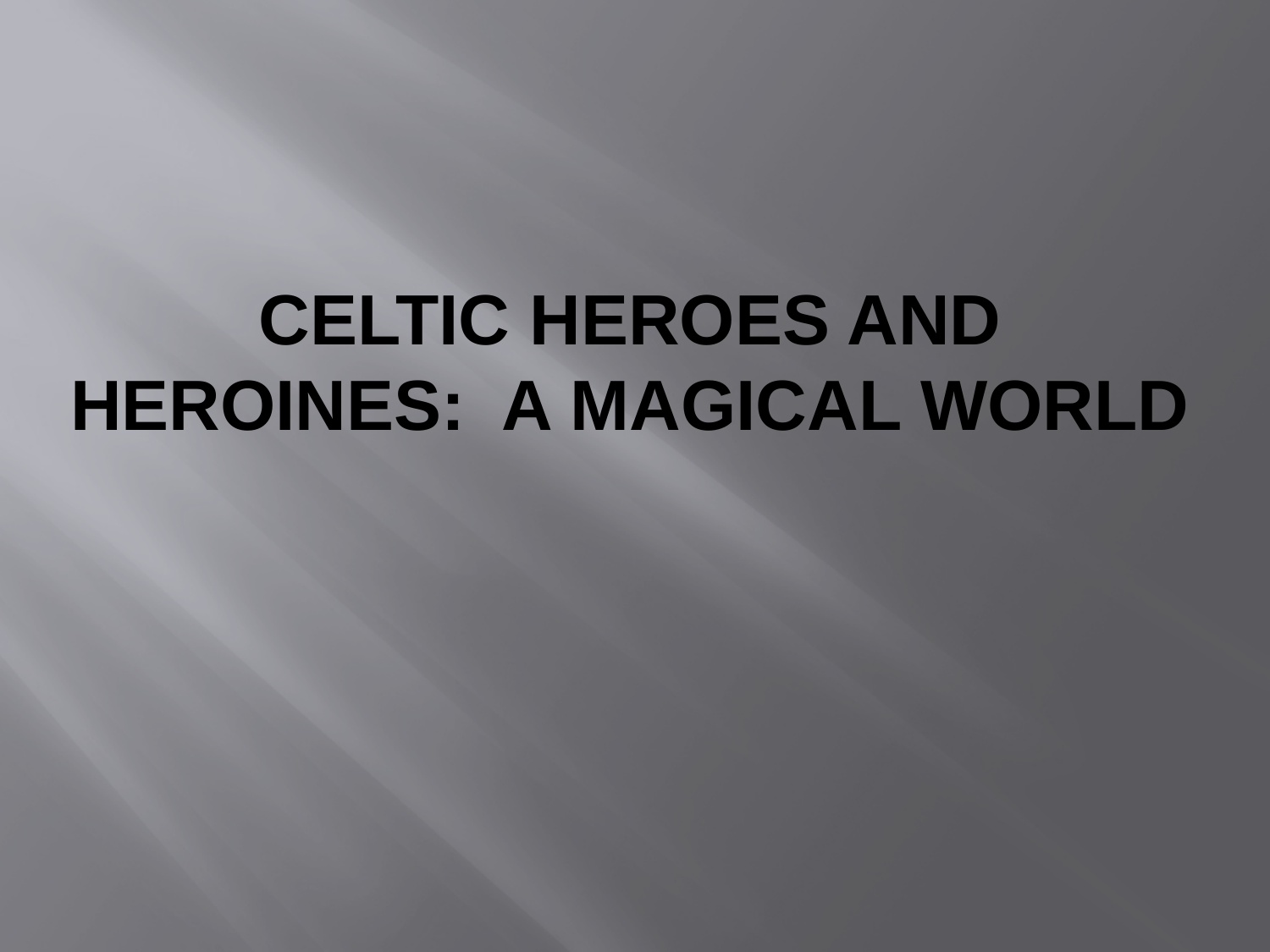

# Celtic Heroes and Heroines:  A Magical World